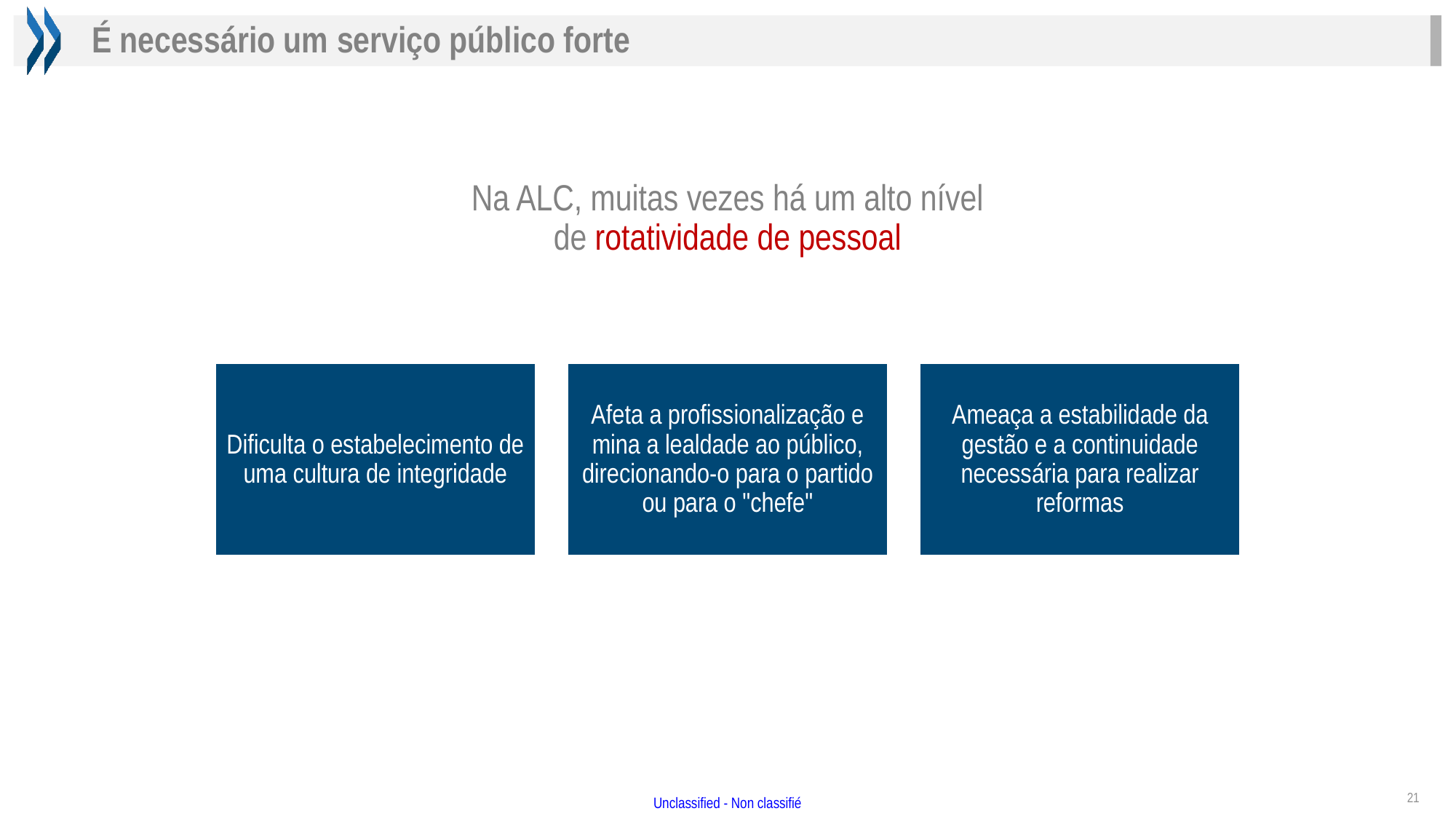

É necessário um serviço público forte
Na ALC, muitas vezes há um alto nível de rotatividade de pessoal
Dificulta o estabelecimento de uma cultura de integridade
Afeta a profissionalização e mina a lealdade ao público, direcionando-o para o partido ou para o "chefe"
Ameaça a estabilidade da gestão e a continuidade necessária para realizar reformas
21